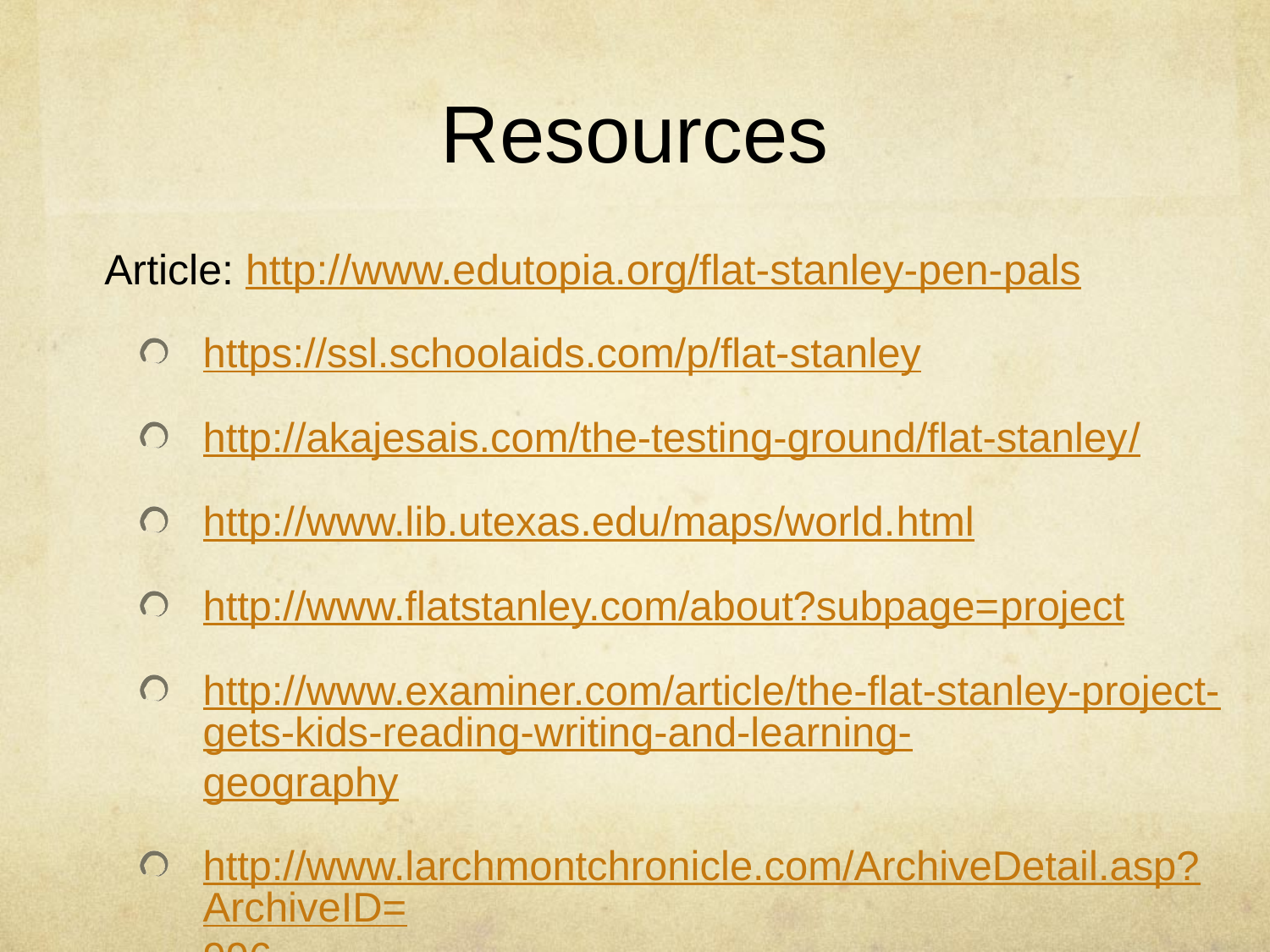

# Resources

https://ssl.schoolaids.com/p/flat-stanley
http://akajesais.com/the-testing-ground/flat-stanley/
http://www.lib.utexas.edu/maps/world.html
http://www.flatstanley.com/about?subpage=project
http://www.examiner.com/article/the-flat-stanley-project-gets-kids-reading-writing-and-learning-geography
http://www.larchmontchronicle.com/ArchiveDetail.asp?ArchiveID=996

Article: http://www.edutopia.org/flat-stanley-pen-pals